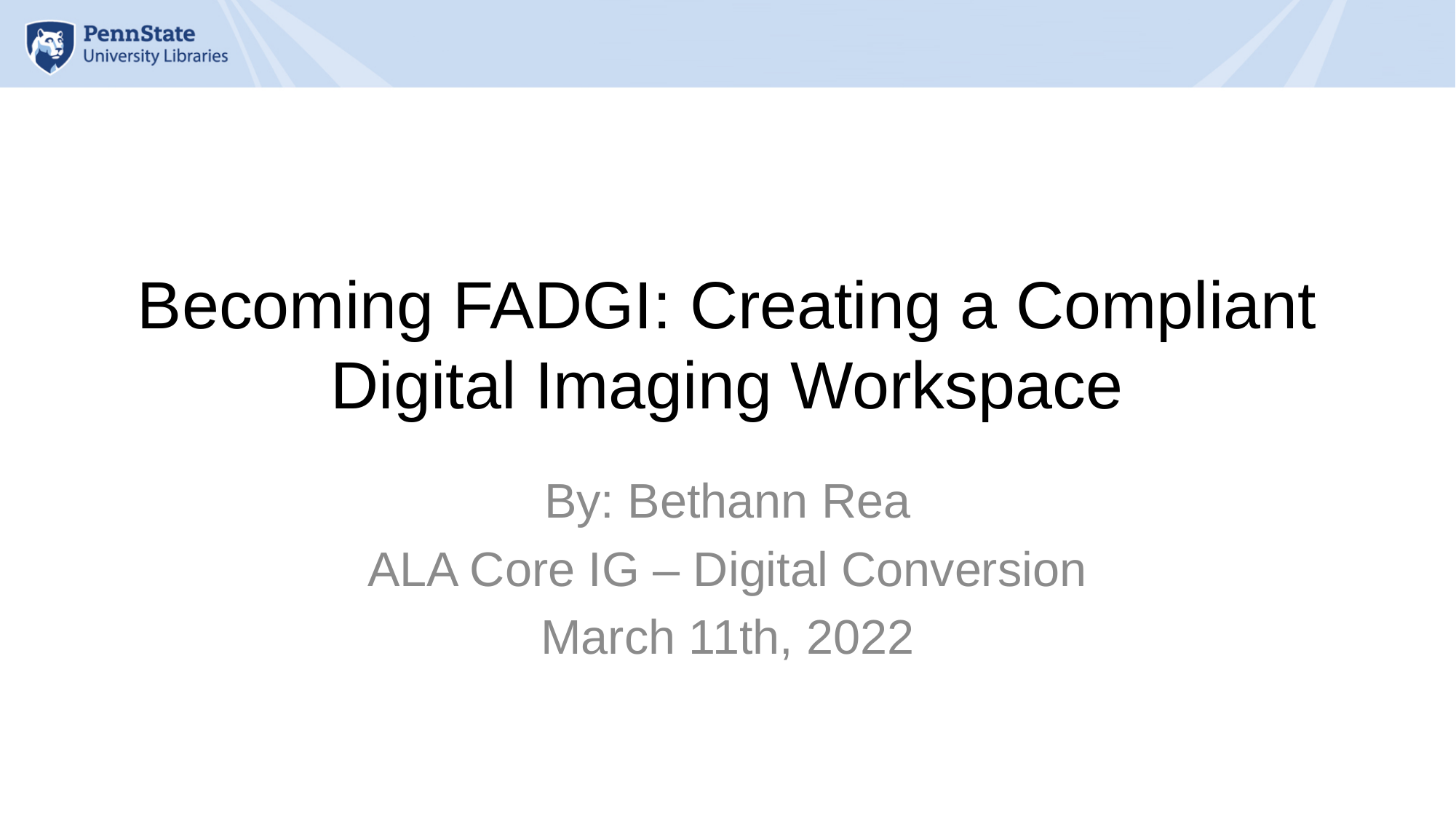

# Becoming FADGI: Creating a Compliant Digital Imaging Workspace
By: Bethann Rea
ALA Core IG – Digital Conversion
March 11th, 2022